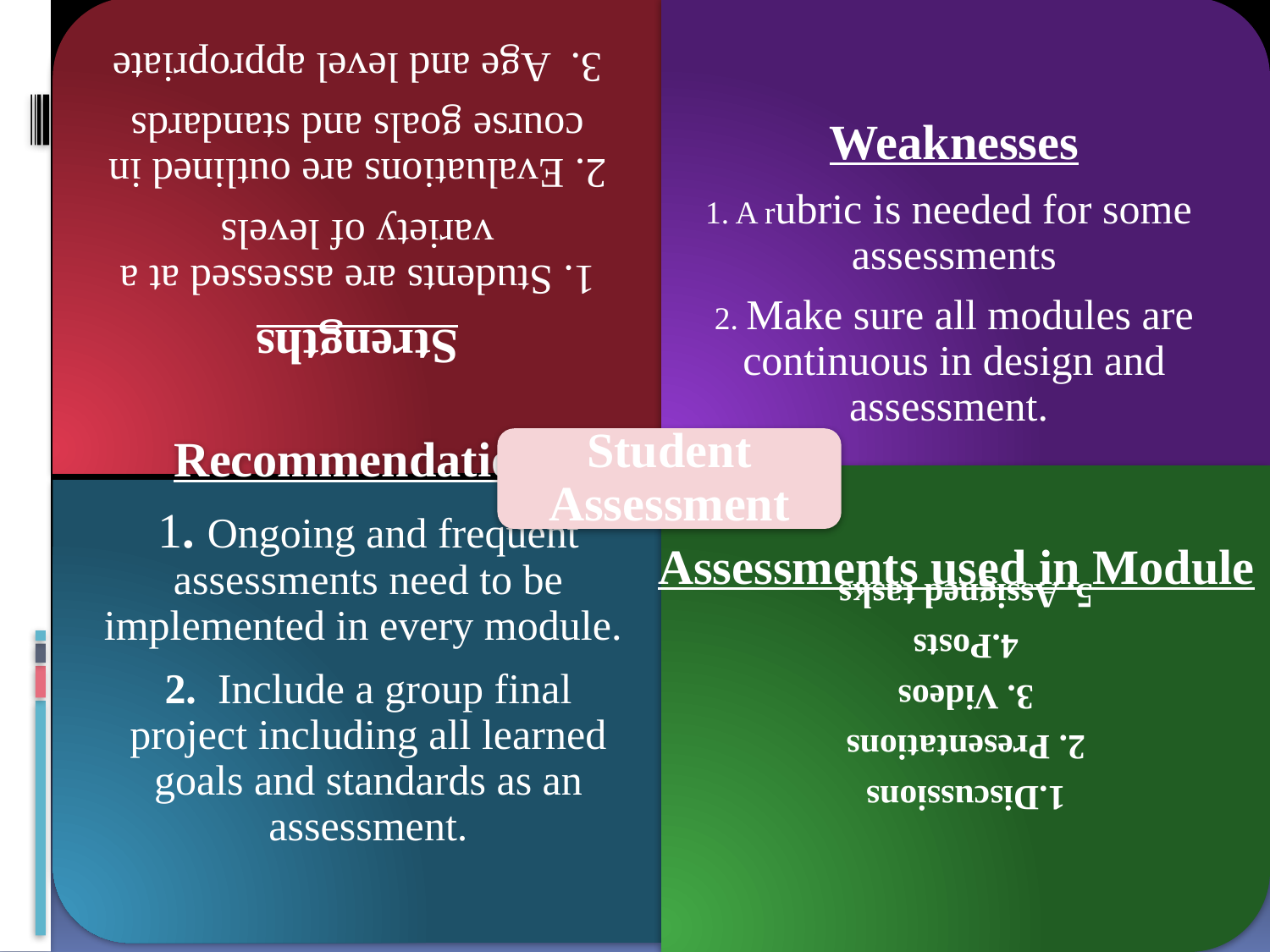

Strengths
1. Students are assessed at a variety of levels
2. Evaluations are outlined in course goals and standards
3.  Age and level appropriate

Weaknesses
1. A rubric is needed for some  assessments
2. Make sure all modules are continuous in design and assessment.
Recommendations
1. Ongoing and frequent assessments need to be implemented in every module.
2.  Include a group final project including all learned goals and standards as an assessment.

1.Discussions
2. Presentations
3. Videos
4.Posts
5. Assigned tasks
Student Assessment
Assessments used in Module